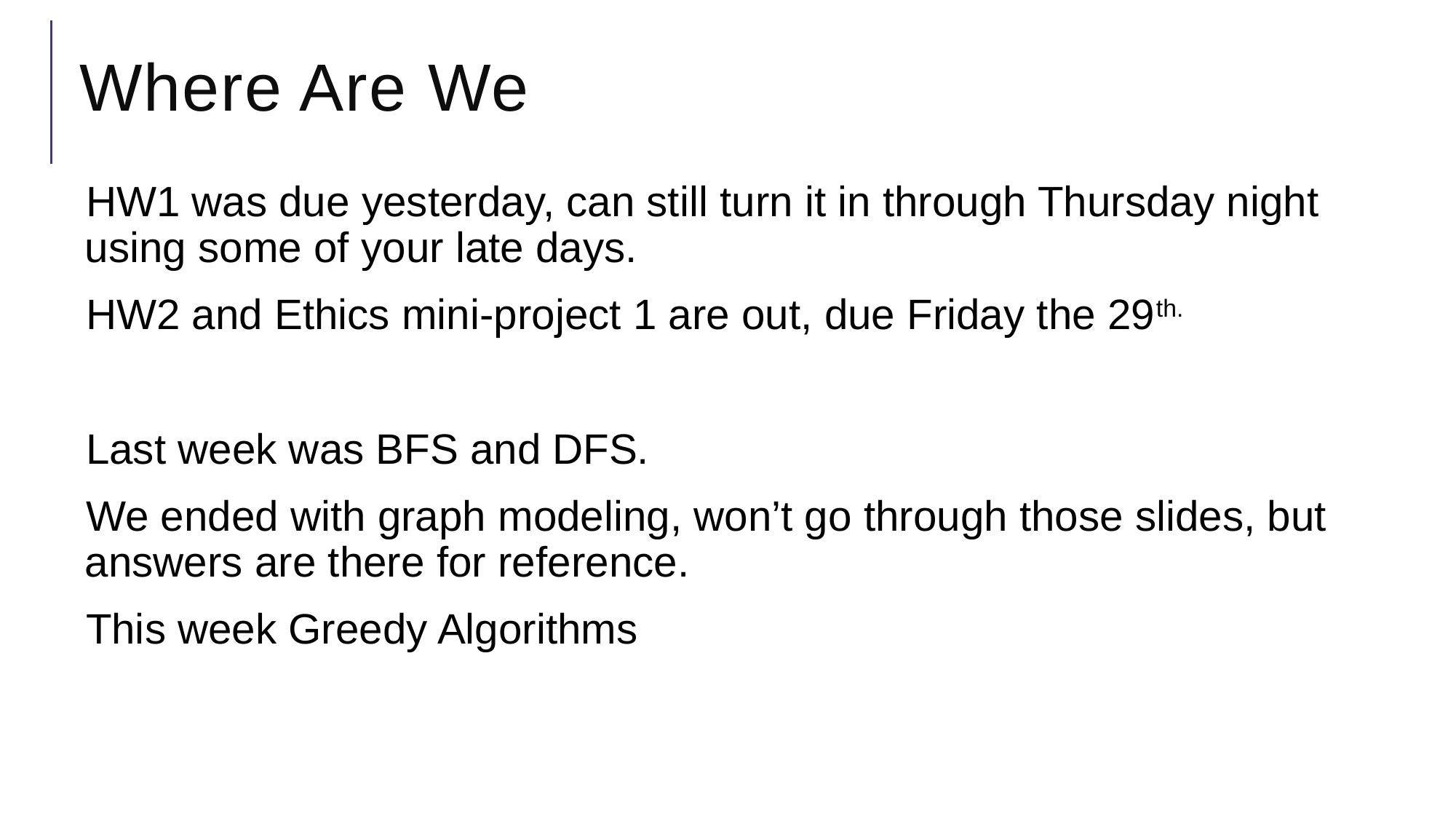

# Where Are We
HW1 was due yesterday, can still turn it in through Thursday night using some of your late days.
HW2 and Ethics mini-project 1 are out, due Friday the 29th.

Last week was BFS and DFS.
We ended with graph modeling, won’t go through those slides, but answers are there for reference.
This week Greedy Algorithms